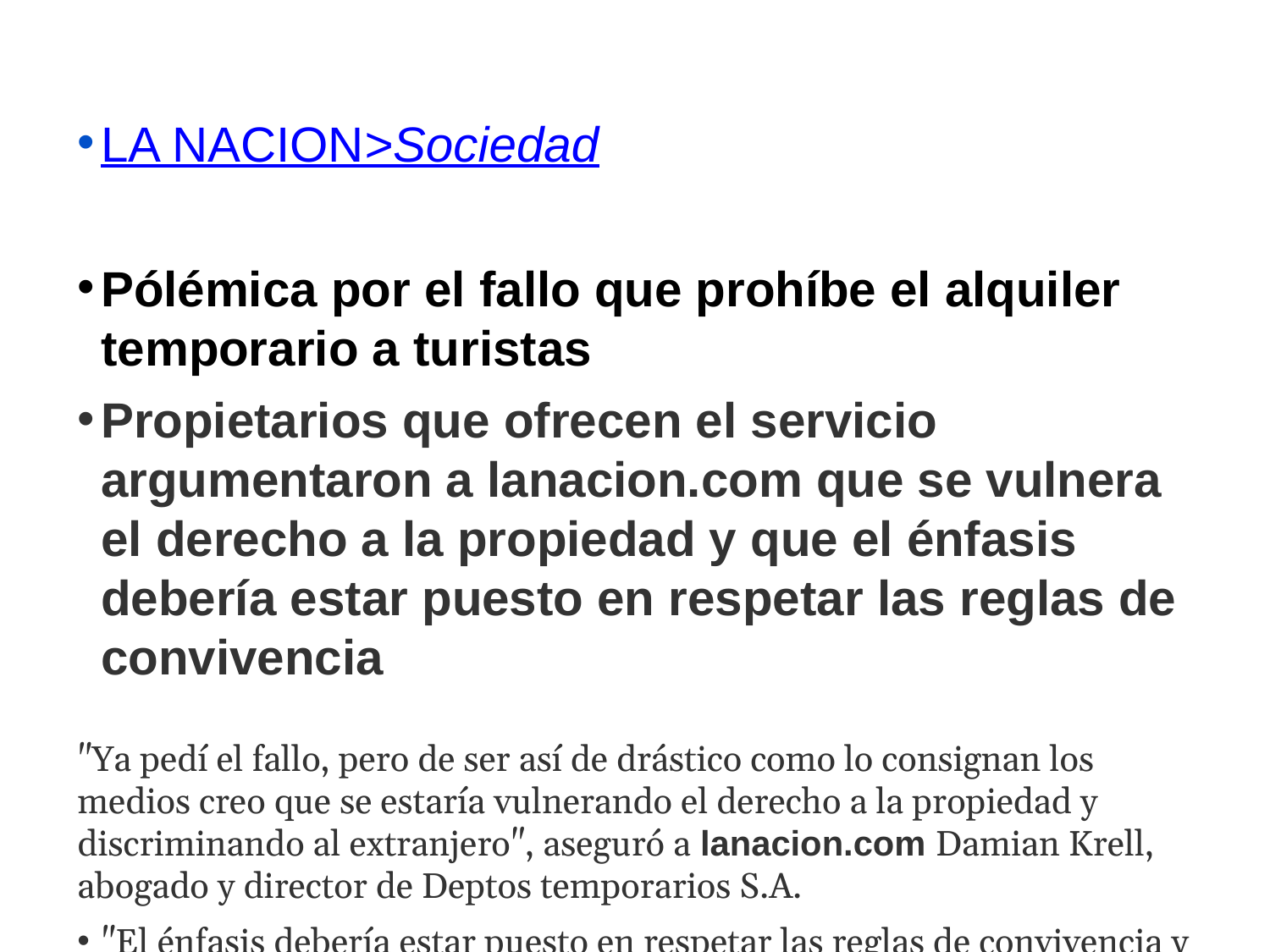

LA NACION>Sociedad

Pólémica por el fallo que prohíbe el alquiler temporario a turistas
Propietarios que ofrecen el servicio argumentaron a lanacion.com que se vulnera el derecho a la propiedad y que el énfasis debería estar puesto en respetar las reglas de convivencia
"Ya pedí el fallo, pero de ser así de drástico como lo consignan los medios creo que se estaría vulnerando el derecho a la propiedad y discriminando al extranjero", aseguró a lanacion.com Damian Krell, abogado y director de Deptos temporarios S.A.
"El énfasis debería estar puesto en respetar las reglas de convivencia y no en prohibir el alquiler temporario, un negocio totalmente lícito y que atrae al turismo", agregó.